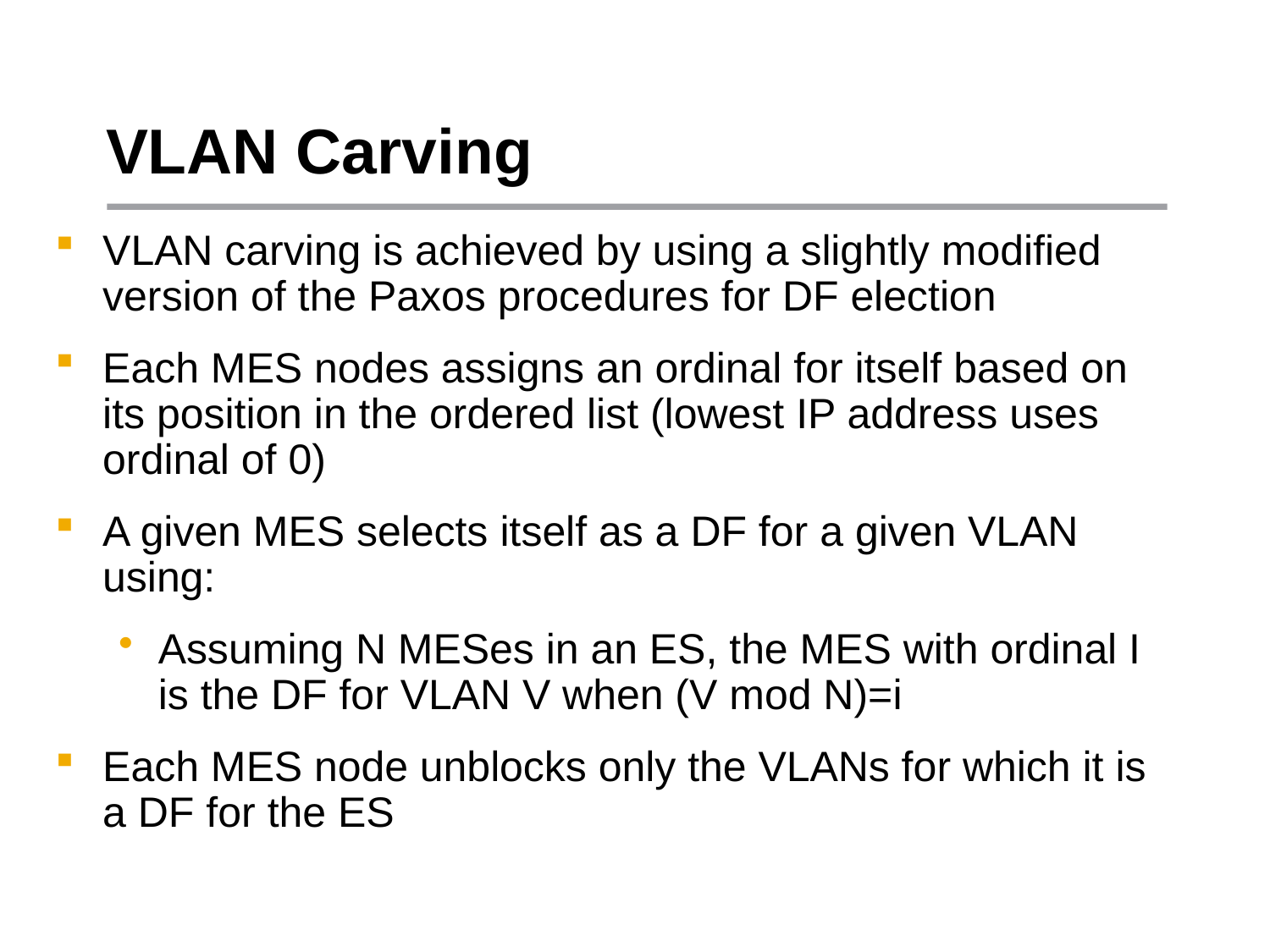

# VLAN Carving
VLAN carving is achieved by using a slightly modified version of the Paxos procedures for DF election
Each MES nodes assigns an ordinal for itself based on its position in the ordered list (lowest IP address uses ordinal of 0)
A given MES selects itself as a DF for a given VLAN using:
Assuming N MESes in an ES, the MES with ordinal I is the DF for VLAN V when (V mod N)=i
Each MES node unblocks only the VLANs for which it is a DF for the ES